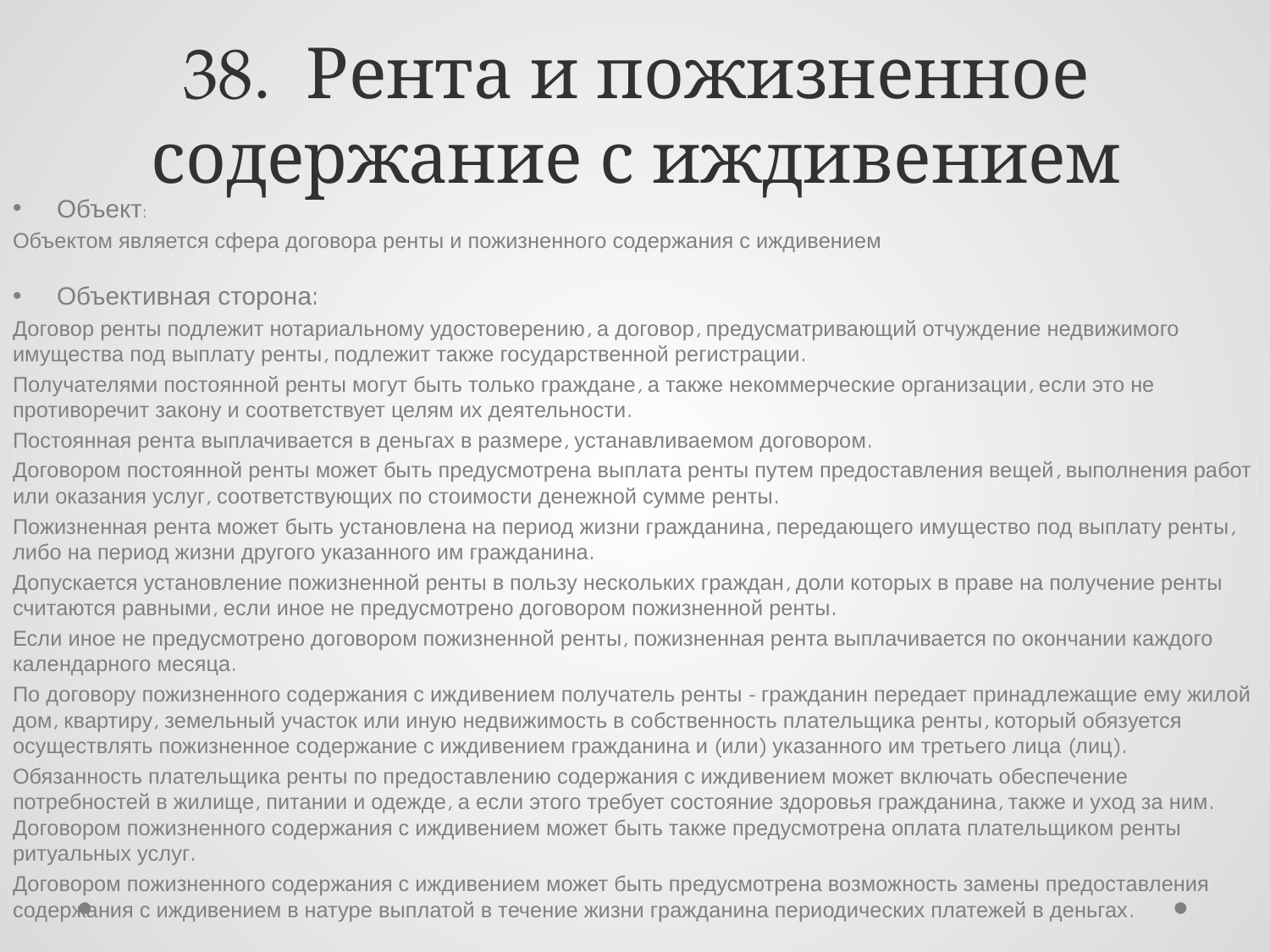

# 38.  Рента и пожизненное содержание с иждивением
Объект:
Объектом является сфера договора ренты и пожизненного содержания с иждивением

Объективная сторона:
Договор ренты подлежит нотариальному удостоверению, а договор, предусматривающий отчуждение недвижимого имущества под выплату ренты, подлежит также государственной регистрации.
Получателями постоянной ренты могут быть только граждане, а также некоммерческие организации, если это не противоречит закону и соответствует целям их деятельности.
Постоянная рента выплачивается в деньгах в размере, устанавливаемом договором.
Договором постоянной ренты может быть предусмотрена выплата ренты путем предоставления вещей, выполнения работ или оказания услуг, соответствующих по стоимости денежной сумме ренты.
Пожизненная рента может быть установлена на период жизни гражданина, передающего имущество под выплату ренты, либо на период жизни другого указанного им гражданина.
Допускается установление пожизненной ренты в пользу нескольких граждан, доли которых в праве на получение ренты считаются равными, если иное не предусмотрено договором пожизненной ренты.
Если иное не предусмотрено договором пожизненной ренты, пожизненная рента выплачивается по окончании каждого календарного месяца.
По договору пожизненного содержания с иждивением получатель ренты - гражданин передает принадлежащие ему жилой дом, квартиру, земельный участок или иную недвижимость в собственность плательщика ренты, который обязуется осуществлять пожизненное содержание с иждивением гражданина и (или) указанного им третьего лица (лиц).
Обязанность плательщика ренты по предоставлению содержания с иждивением может включать обеспечение потребностей в жилище, питании и одежде, а если этого требует состояние здоровья гражданина, также и уход за ним. Договором пожизненного содержания с иждивением может быть также предусмотрена оплата плательщиком ренты ритуальных услуг.
Договором пожизненного содержания с иждивением может быть предусмотрена возможность замены предоставления содержания с иждивением в натуре выплатой в течение жизни гражданина периодических платежей в деньгах.